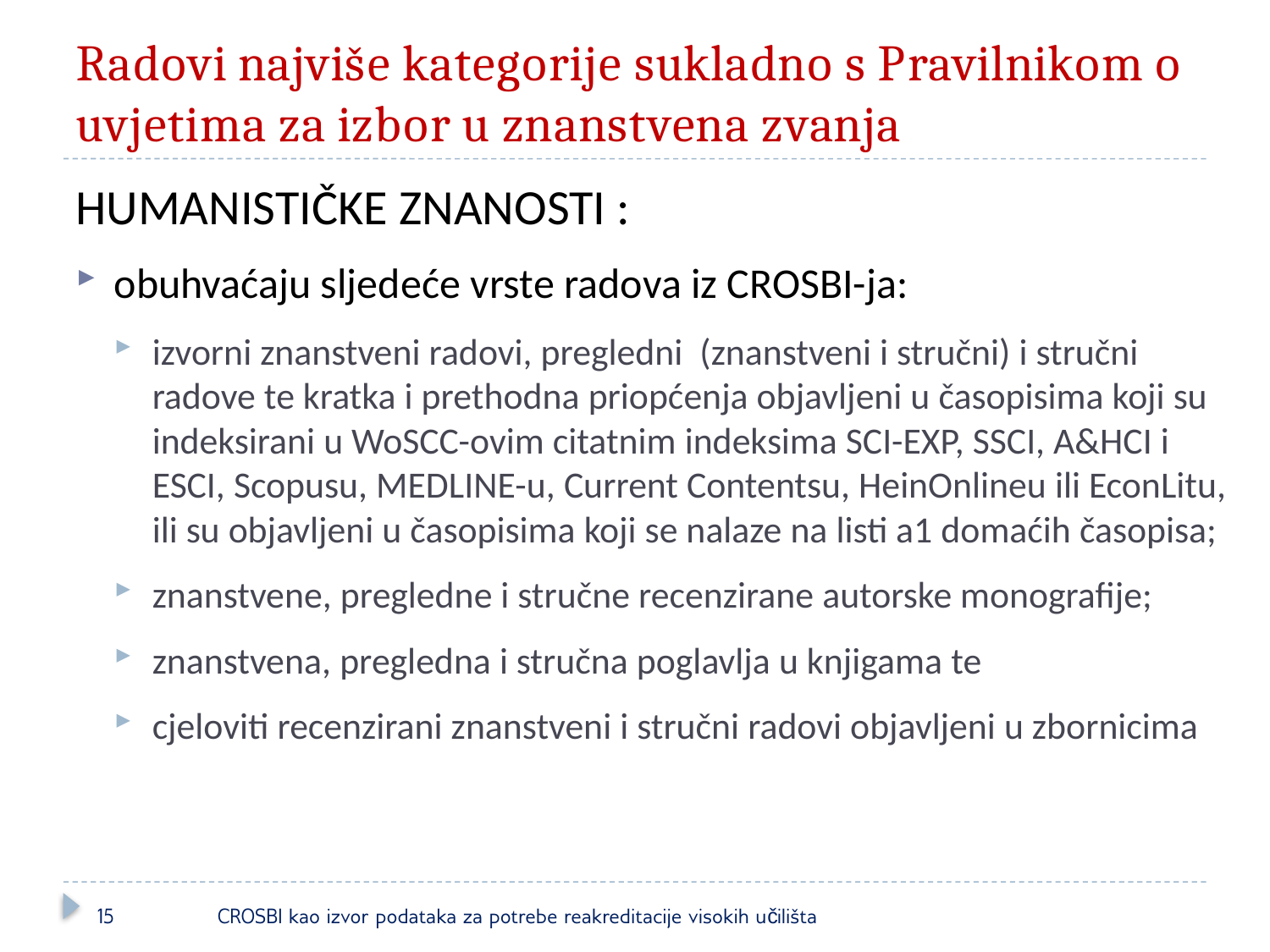

# Radovi najviše kategorije sukladno s Pravilnikom o uvjetima za izbor u znanstvena zvanja
HUMANISTIČKE ZNANOSTI :
obuhvaćaju sljedeće vrste radova iz CROSBI-ja:
izvorni znanstveni radovi, pregledni  (znanstveni i stručni) i stručni radove te kratka i prethodna priopćenja objavljeni u časopisima koji su indeksirani u WoSCC-ovim citatnim indeksima SCI-EXP, SSCI, A&HCI i ESCI, Scopusu, MEDLINE-u, Current Contentsu, HeinOnlineu ili EconLitu, ili su objavljeni u časopisima koji se nalaze na listi a1 domaćih časopisa;
znanstvene, pregledne i stručne recenzirane autorske monografije;
znanstvena, pregledna i stručna poglavlja u knjigama te
cjeloviti recenzirani znanstveni i stručni radovi objavljeni u zbornicima
15
CROSBI kao izvor podataka za potrebe reakreditacije visokih učilišta